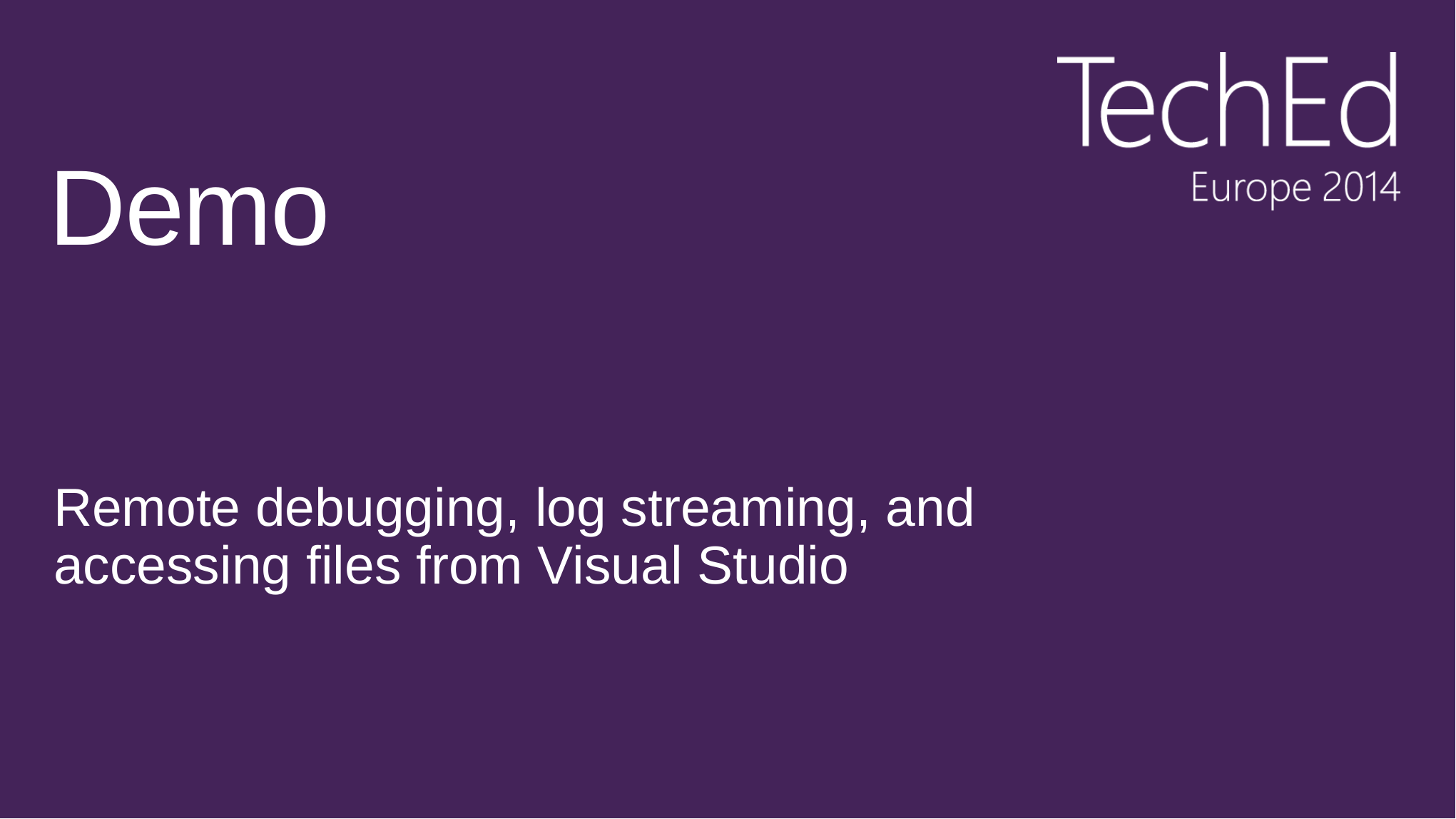

# Demo
Remote debugging, log streaming, and accessing files from Visual Studio